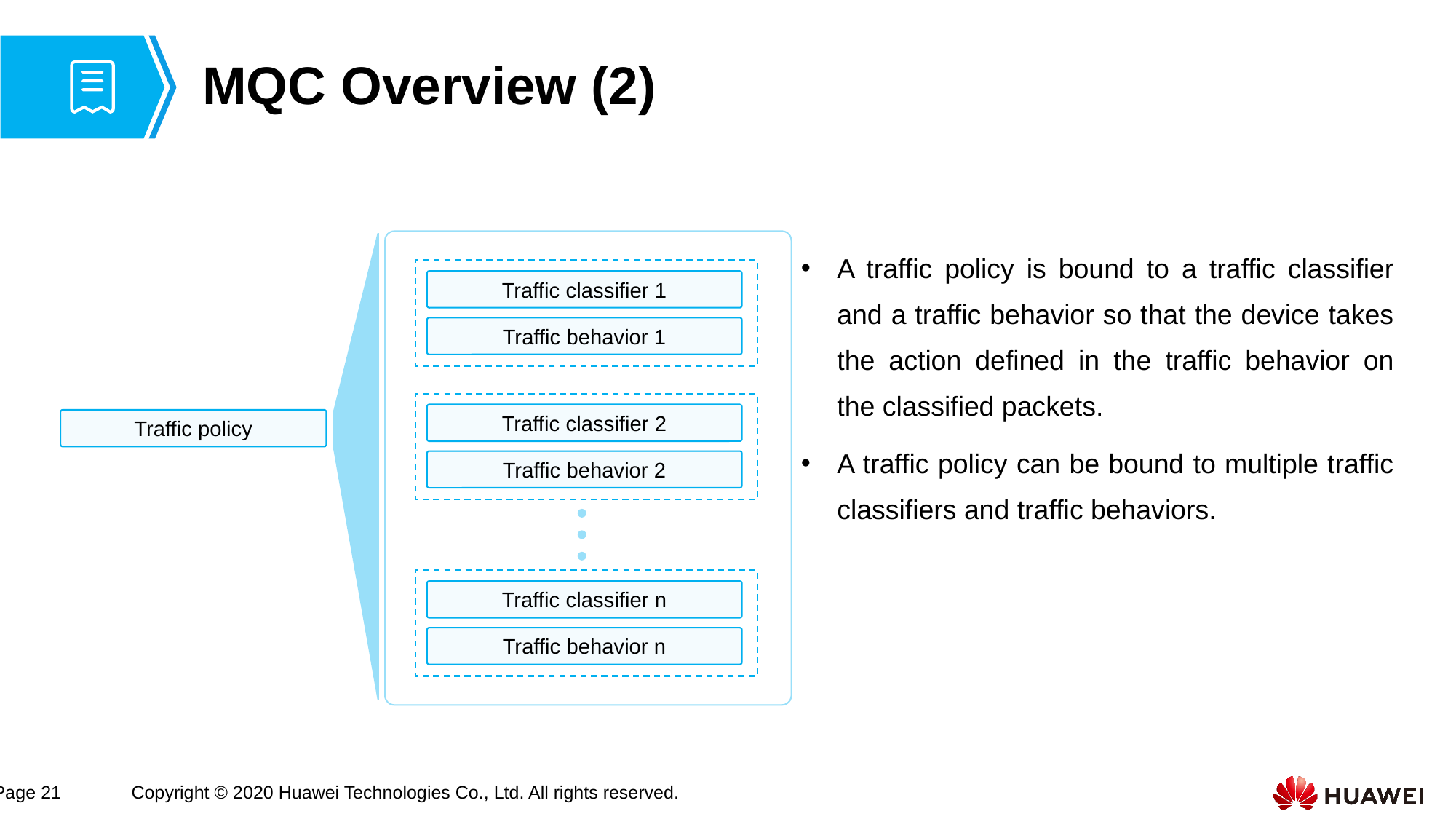

# MQC Overview (2)

A traffic policy is bound to a traffic classifier and a traffic behavior so that the device takes the action defined in the traffic behavior on the classified packets.
A traffic policy can be bound to multiple traffic classifiers and traffic behaviors.

Traffic classifier 1
Traffic behavior 1

Traffic classifier 2
Traffic policy
Traffic behavior 2

Traffic classifier n
Traffic behavior n